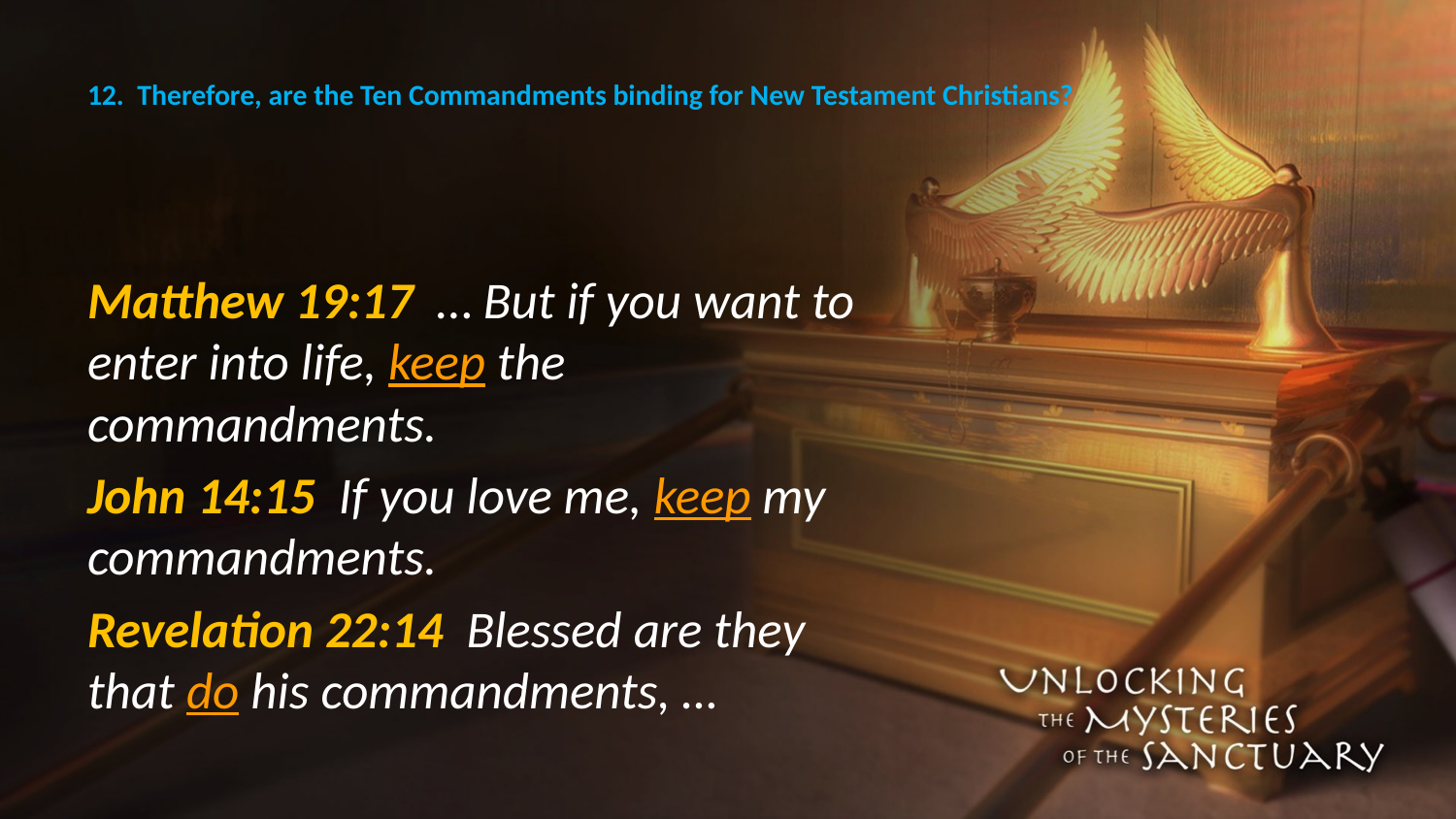

# 12.  Therefore, are the Ten Commandments binding for New Testament Christians?

Matthew 19:17  … But if you want to enter into life, keep the commandments.
John 14:15  If you love me, keep my commandments.
Revelation 22:14  Blessed are they that do his commandments, …